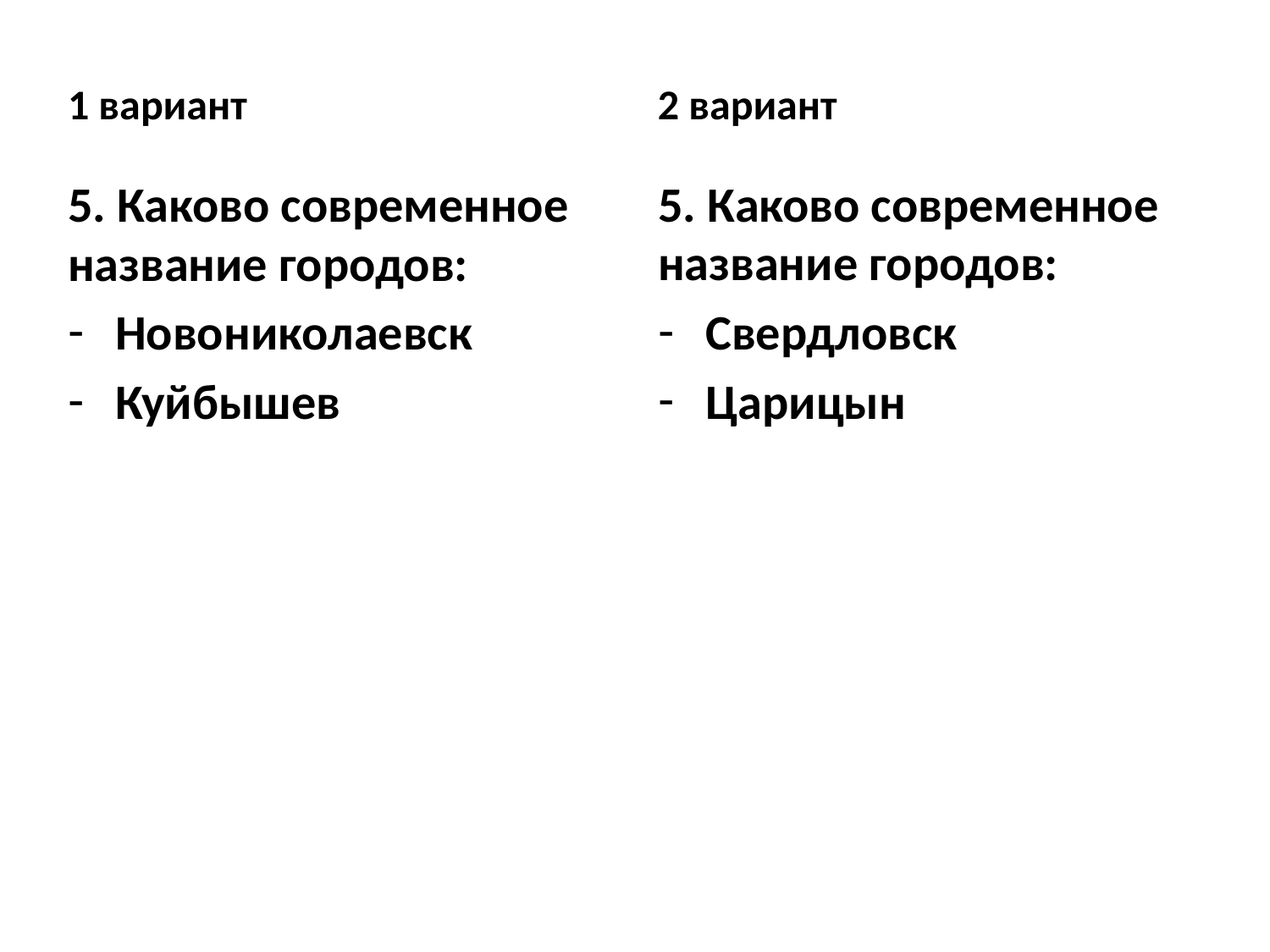

1 вариант
2 вариант
5. Каково современное название городов:
Новониколаевск
Куйбышев

5. Каково современное название городов:
Свердловск
Царицын